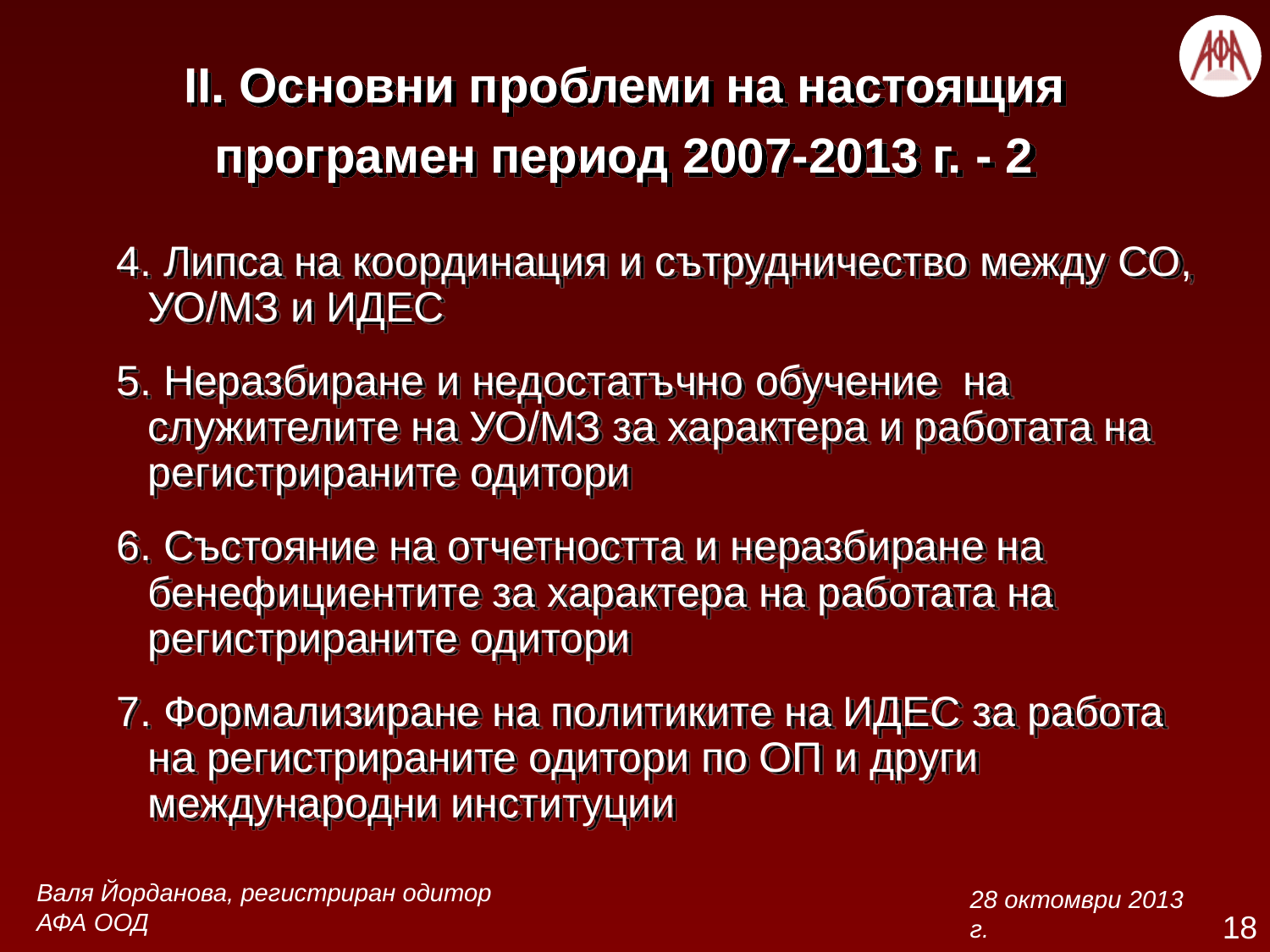

# II. Основни проблеми на настоящия програмен период 2007-2013 г. - 2
4. Липса на координация и сътрудничество между СО, УО/МЗ и ИДЕС
5. Неразбиране и недостатъчно обучение  на служителите на УО/МЗ за характера и работата на регистрираните одитори
6. Състояние на отчетността и неразбиране на бенефициентите за характера на работата на регистрираните одитори
7. Формализиране на политиките на ИДЕС за работа на регистрираните одитори по ОП и други международни институции